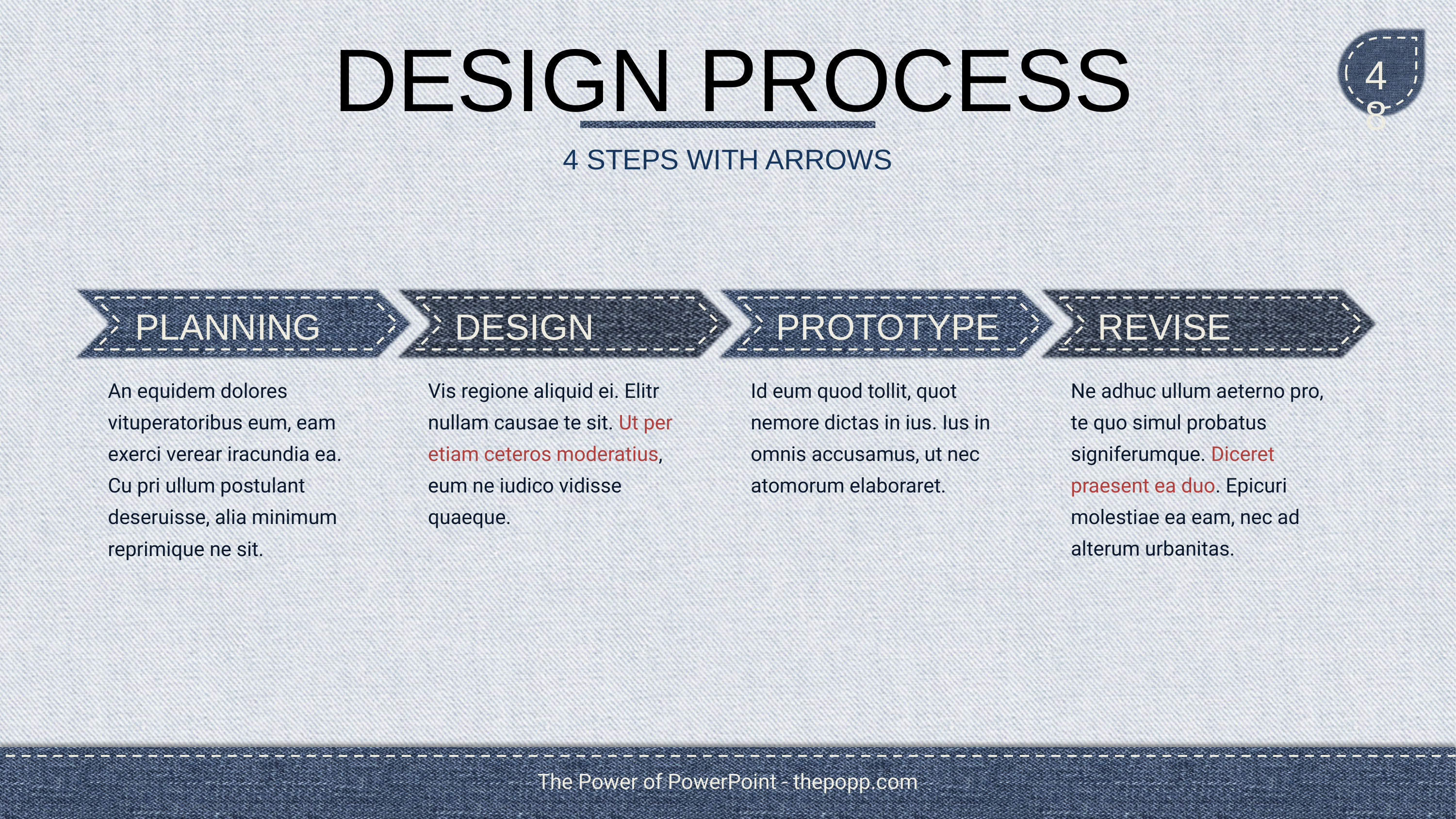

# DESIGN PROCESS
48
4 STEPS WITH ARROWS
PLANNING
DESIGN
PROTOTYPE
REVISE
An equidem dolores vituperatoribus eum, eam exerci verear iracundia ea. Cu pri ullum postulant deseruisse, alia minimum reprimique ne sit.
Vis regione aliquid ei. Elitr nullam causae te sit. Ut per etiam ceteros moderatius, eum ne iudico vidisse quaeque.

Id eum quod tollit, quot nemore dictas in ius. Ius in omnis accusamus, ut nec atomorum elaboraret.
Ne adhuc ullum aeterno pro, te quo simul probatus signiferumque. Diceret praesent ea duo. Epicuri molestiae ea eam, nec ad alterum urbanitas.

The Power of PowerPoint - thepopp.com